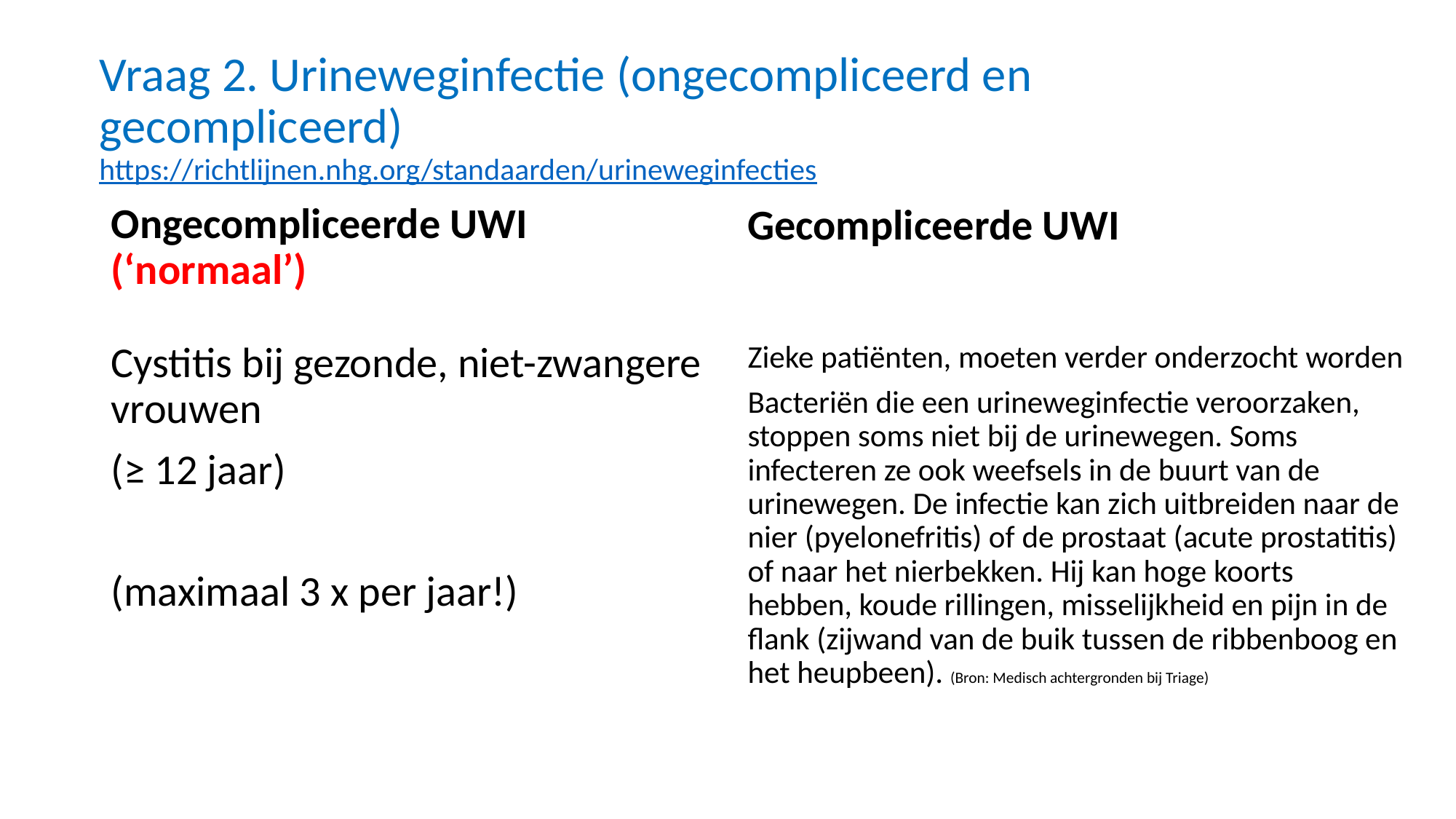

# Vraag 2. Urineweginfectie (ongecompliceerd en gecompliceerd) https://richtlijnen.nhg.org/standaarden/urineweginfecties
Gecompliceerde UWI

Ongecompliceerde UWI (‘normaal’)
Cystitis bij gezonde, niet-zwangere vrouwen
(≥ 12 jaar)

(maximaal 3 x per jaar!)
Zieke patiënten, moeten verder onderzocht worden
Bacteriën die een urineweginfectie veroorzaken, stoppen soms niet bij de urinewegen. Soms infecteren ze ook weefsels in de buurt van de urinewegen. De infectie kan zich uitbreiden naar de nier (pyelonefritis) of de prostaat (acute prostatitis) of naar het nierbekken. Hij kan hoge koorts hebben, koude rillingen, misselijkheid en pijn in de flank (zijwand van de buik tussen de ribbenboog en het heupbeen). (Bron: Medisch achtergronden bij Triage)